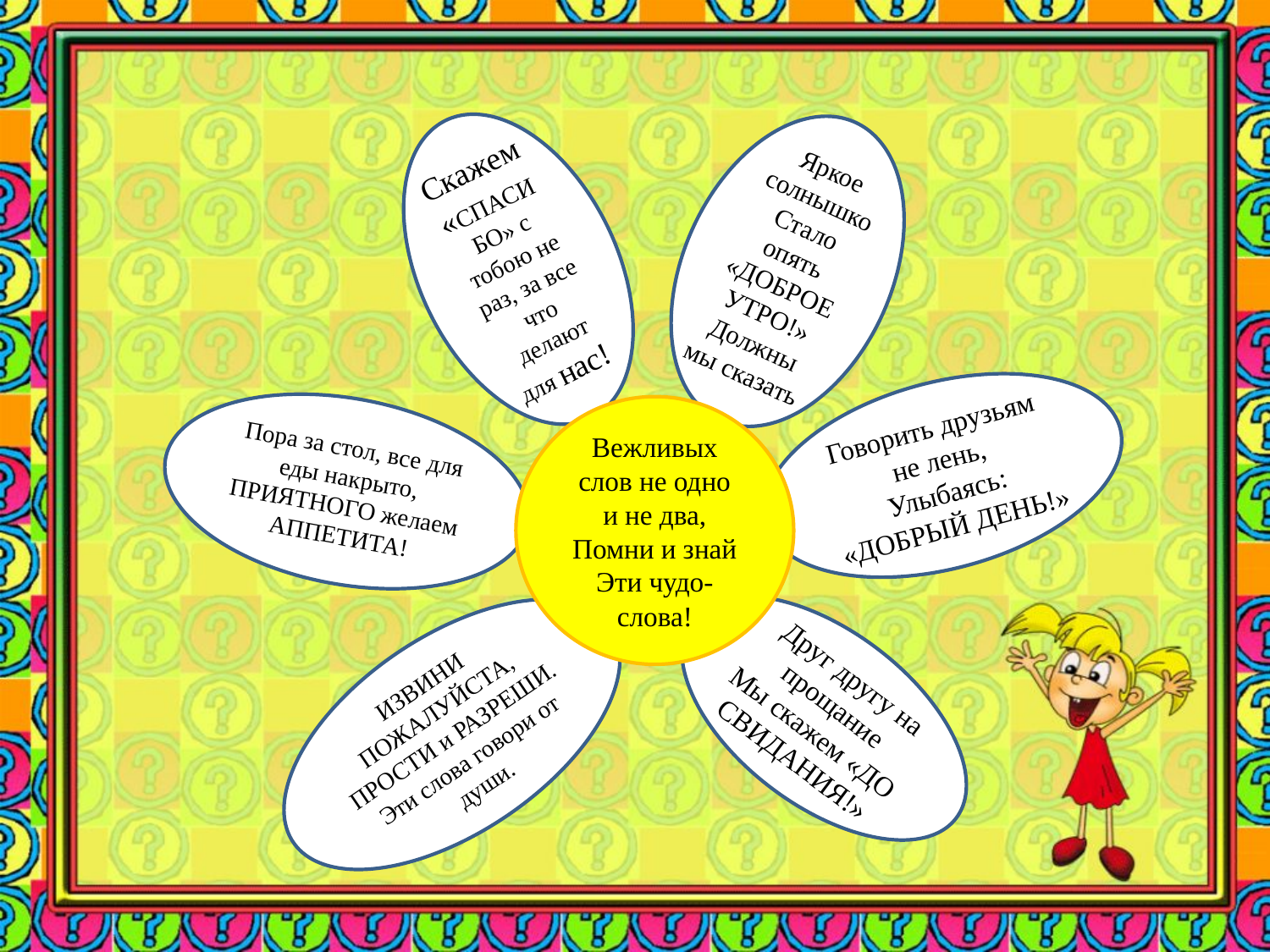

#
Скажем «СПАСИБО» с тобою не раз, за все что делают для нас!
Яркое солнышко
Стало опять
«ДОБРОЕ УТРО!»
Должны мы сказать

Говорить друзьям не лень,
Улыбаясь: «ДОБРЫЙ ДЕНЬ!»
Вежливых слов не одно и не два,
Помни и знай
Эти чудо-слова!
Пора за стол, все для еды накрыто, ПРИЯТНОГО желаем АППЕТИТА!
Друг другу на прощание
Мы скажем «ДО СВИДАНИЯ!»
ИЗВИНИ ПОЖАЛУЙСТА, ПРОСТИ и РАЗРЕШИ. Эти слова говори от души.